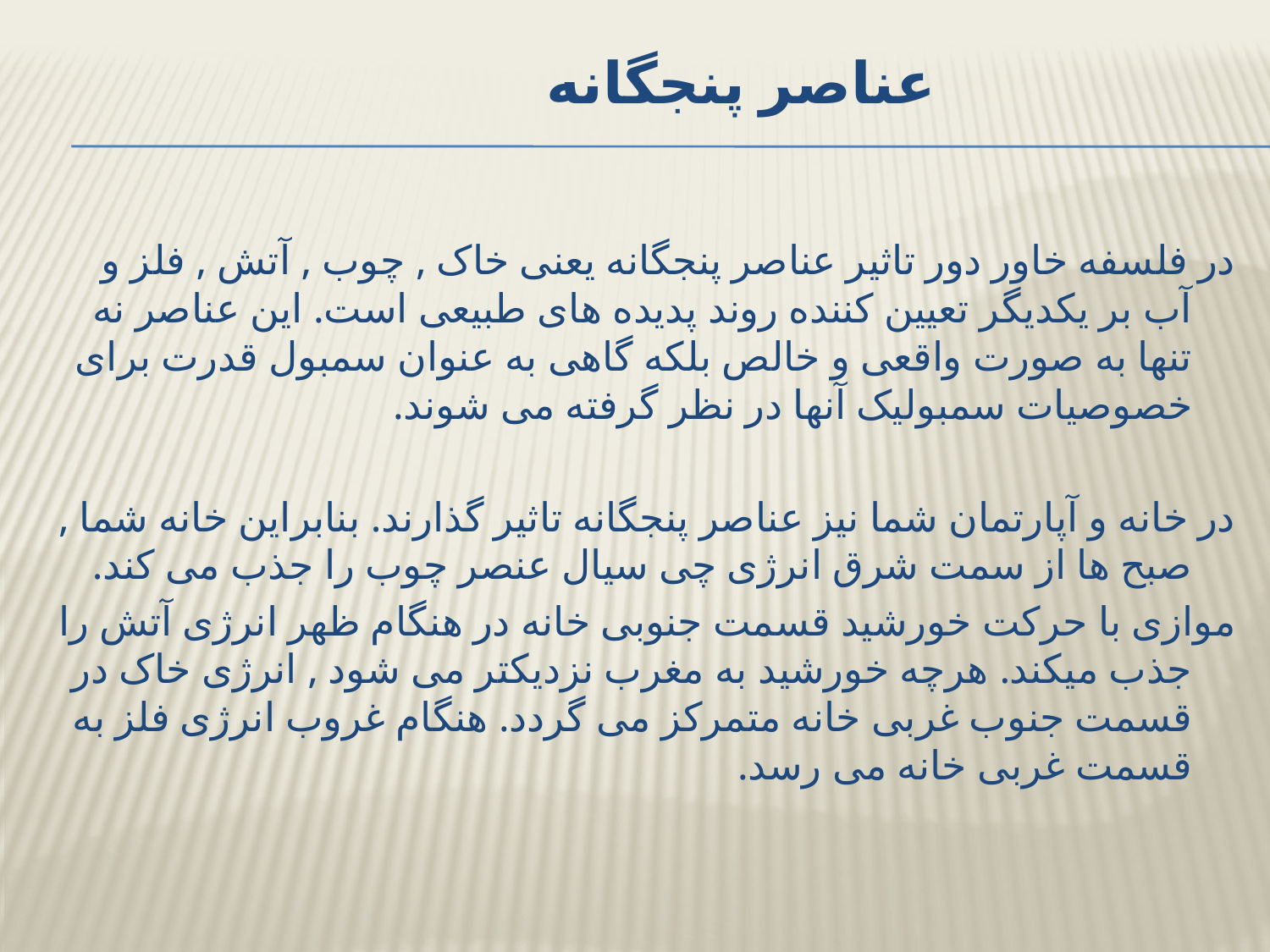

عناصر پنجگانه

در فلسفه خاور دور تاثیر عناصر پنجگانه یعنی خاک , چوب , آتش , فلز و آب بر یکدیگر تعیین کننده روند پدیده های طبیعی است. این عناصر نه تنها به صورت واقعی و خالص بلکه گاهی به عنوان سمبول قدرت برای خصوصیات سمبولیک آنها در نظر گرفته می شوند.

در خانه و آپارتمان شما نیز عناصر پنجگانه تاثیر گذارند. بنابراین خانه شما , صبح ها از سمت شرق انرژی چی سیال عنصر چوب را جذب می کند.
موازی با حرکت خورشید قسمت جنوبی خانه در هنگام ظهر انرژی آتش را جذب میکند. هرچه خورشید به مغرب نزدیکتر می شود , انرژی خاک در قسمت جنوب غربی خانه متمرکز می گردد. هنگام غروب انرژی فلز به قسمت غربی خانه می رسد.